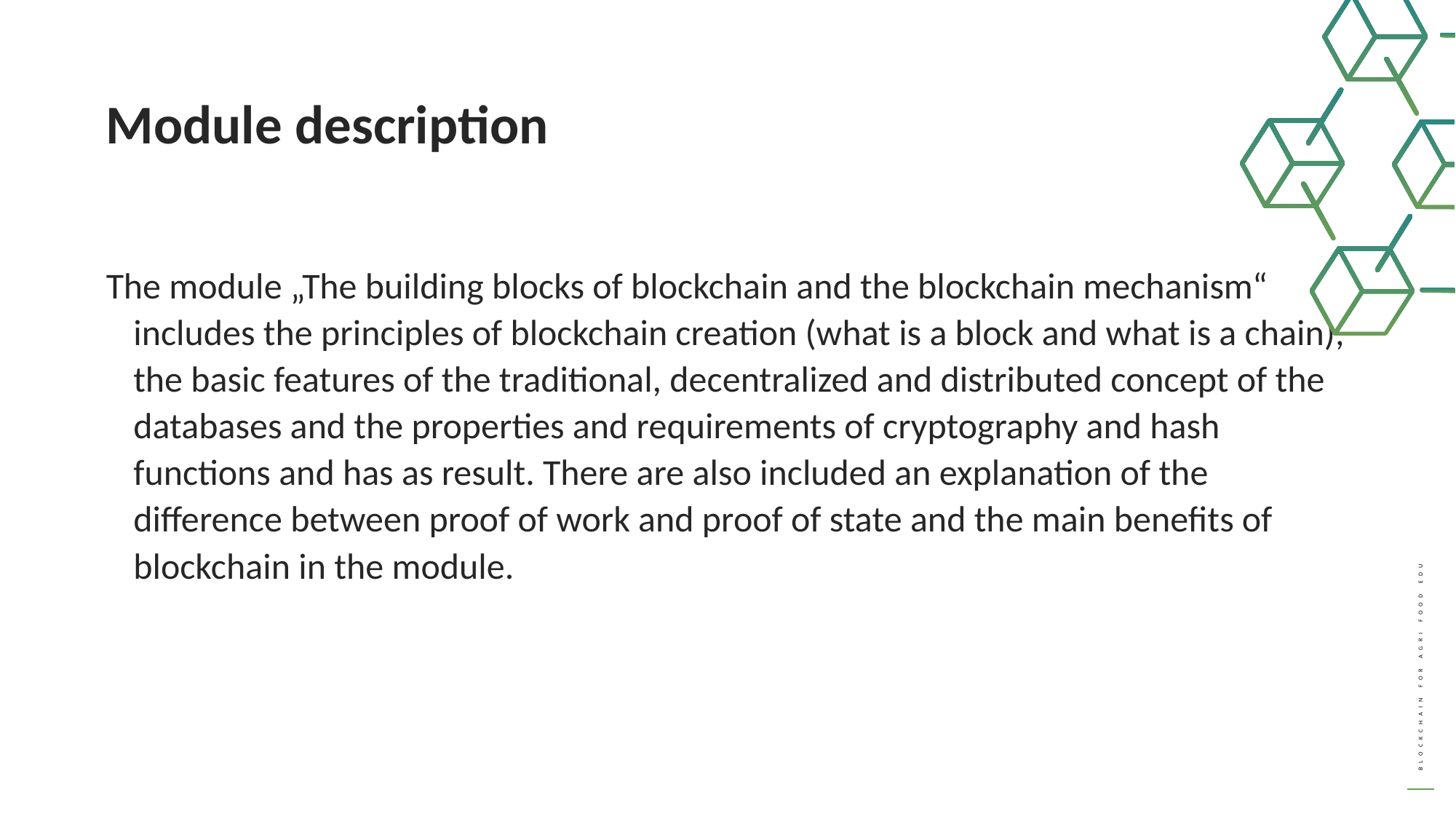

Module description
The module „The building blocks of blockchain and the blockchain mechanism“ includes the principles of blockchain creation (what is a block and what is a chain), the basic features of the traditional, decentralized and distributed concept of the databases and the properties and requirements of cryptography and hash functions and has as result. There are also included an explanation of the difference between proof of work and proof of state and the main benefits of blockchain in the module.